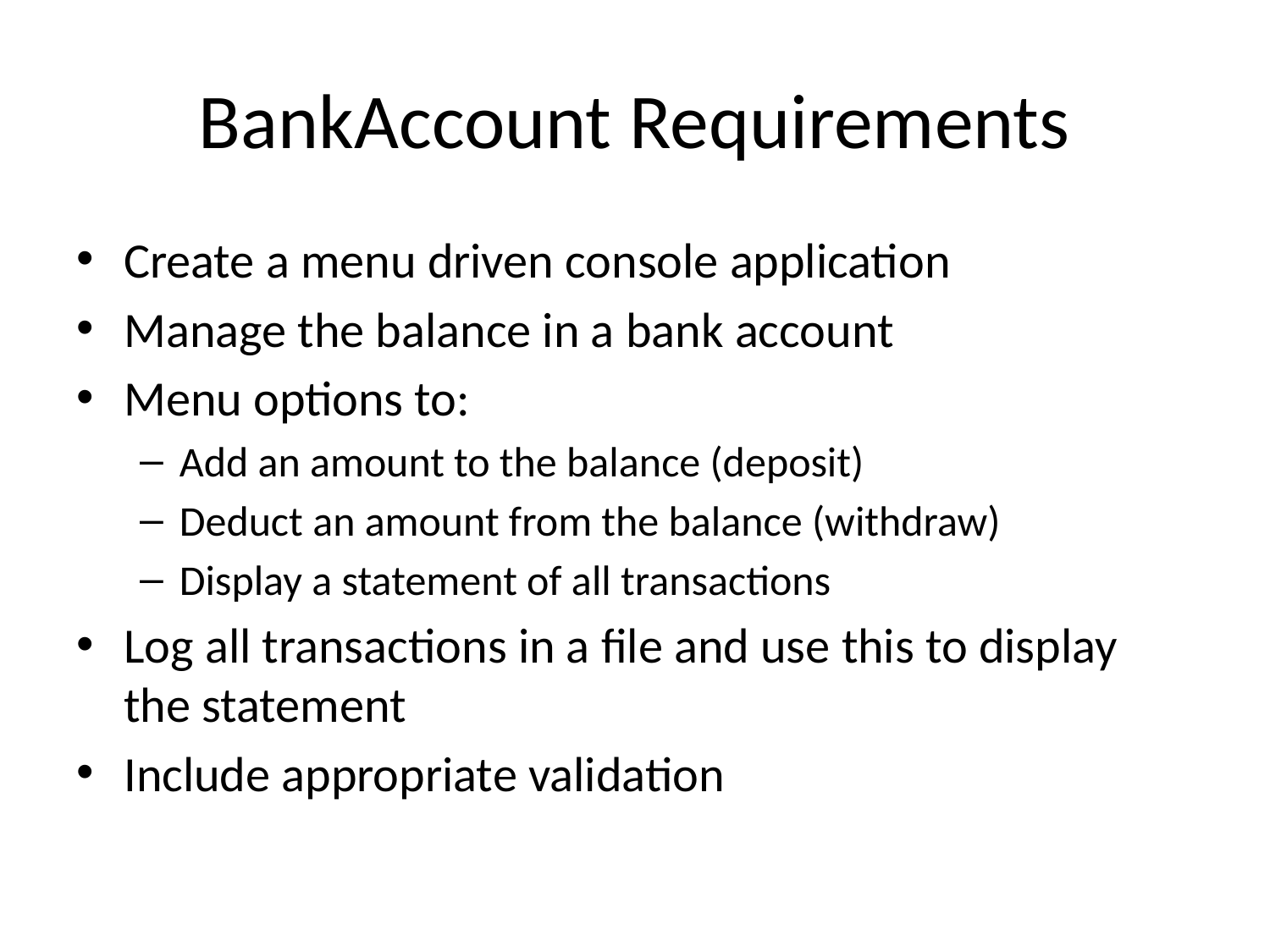

# BankAccount Requirements
Create a menu driven console application
Manage the balance in a bank account
Menu options to:
Add an amount to the balance (deposit)
Deduct an amount from the balance (withdraw)
Display a statement of all transactions
Log all transactions in a file and use this to display the statement
Include appropriate validation